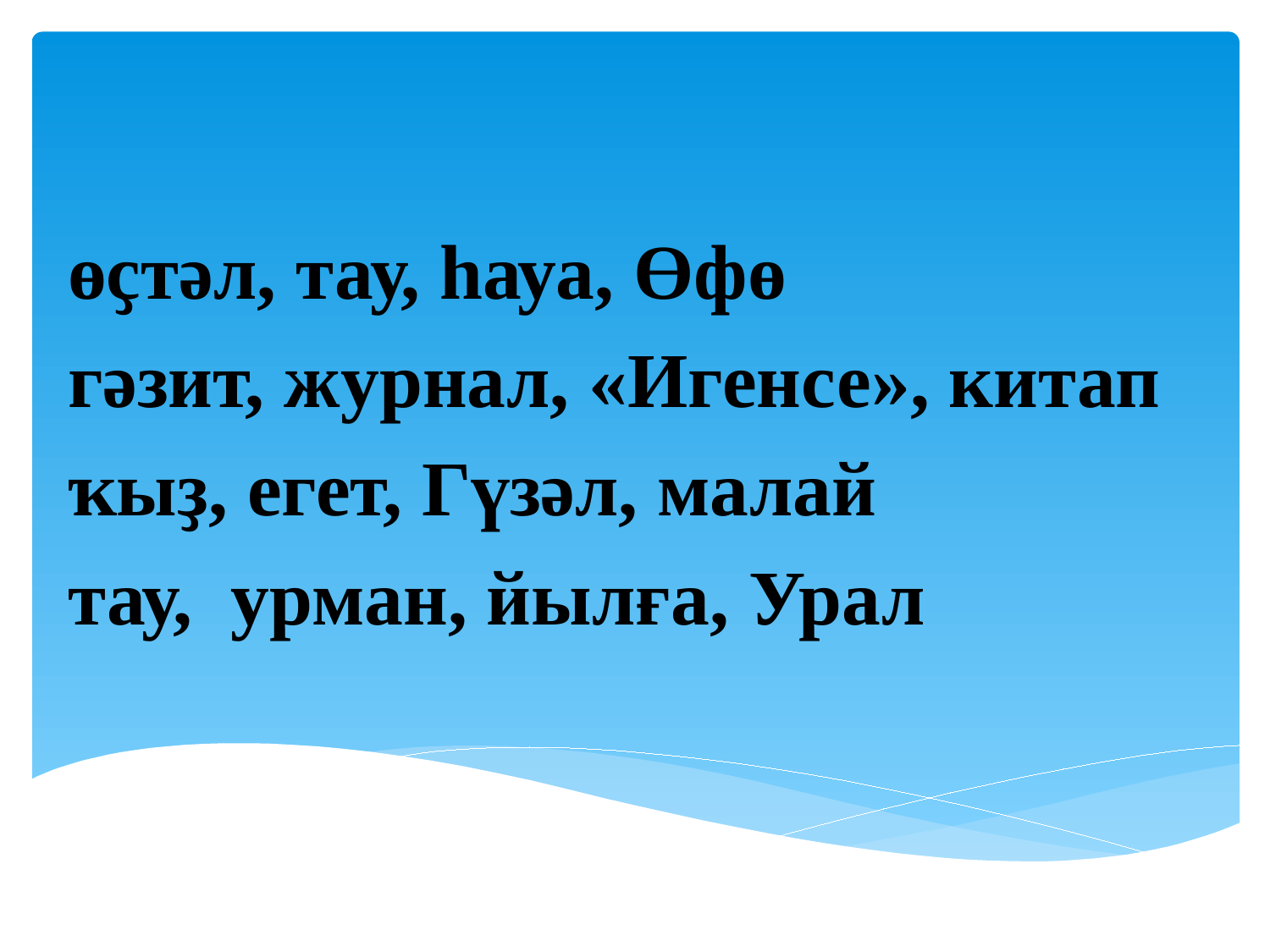

өҫтәл, тау, һауа, Өфө
гәзит, журнал, «Игенсе», китап
ҡыҙ, егет, Гүзәл, малай
тау,  урман, йылға, Урал
#